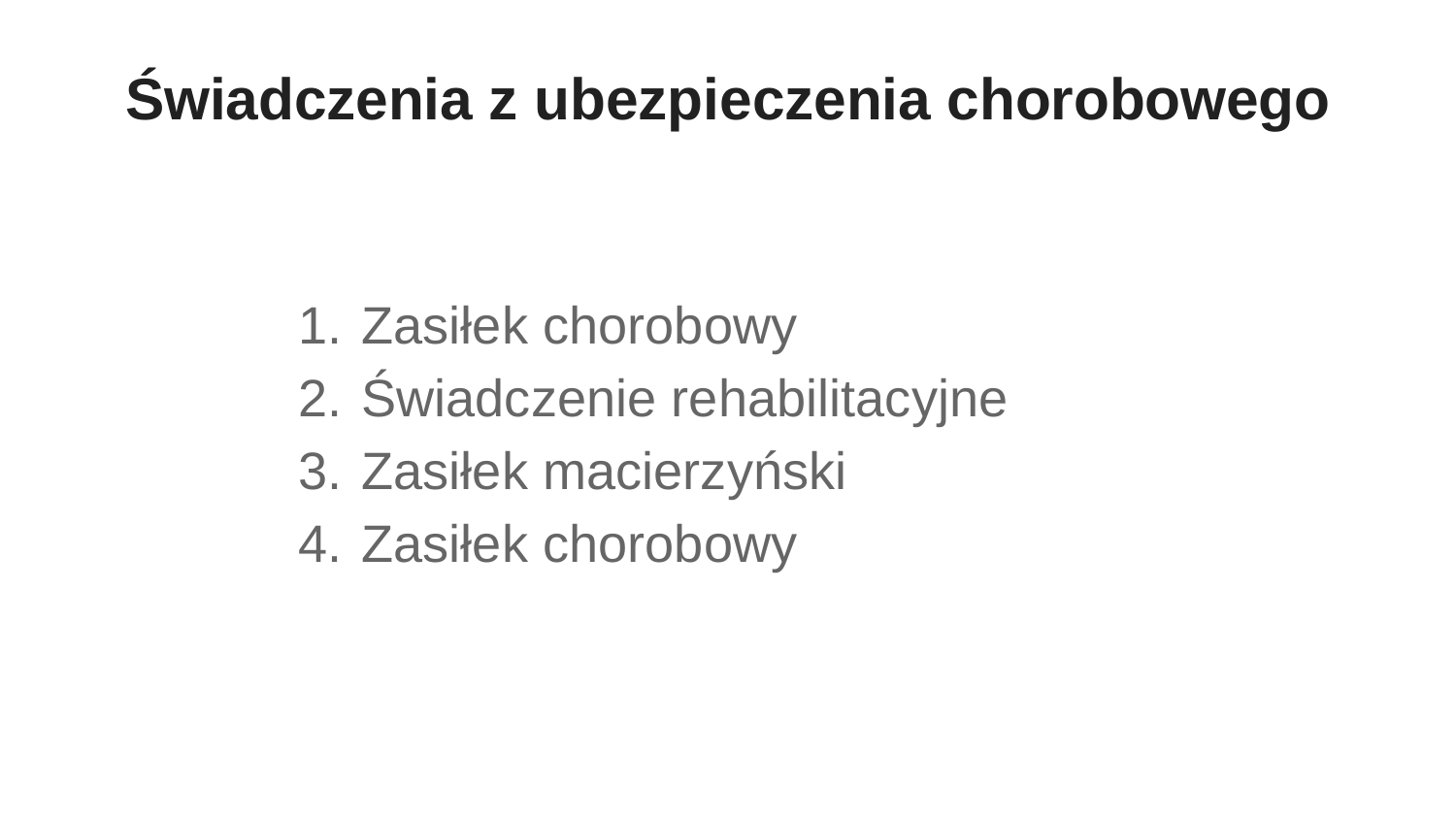

# Świadczenia z ubezpieczenia chorobowego
Zasiłek chorobowy
Świadczenie rehabilitacyjne
Zasiłek macierzyński
Zasiłek chorobowy